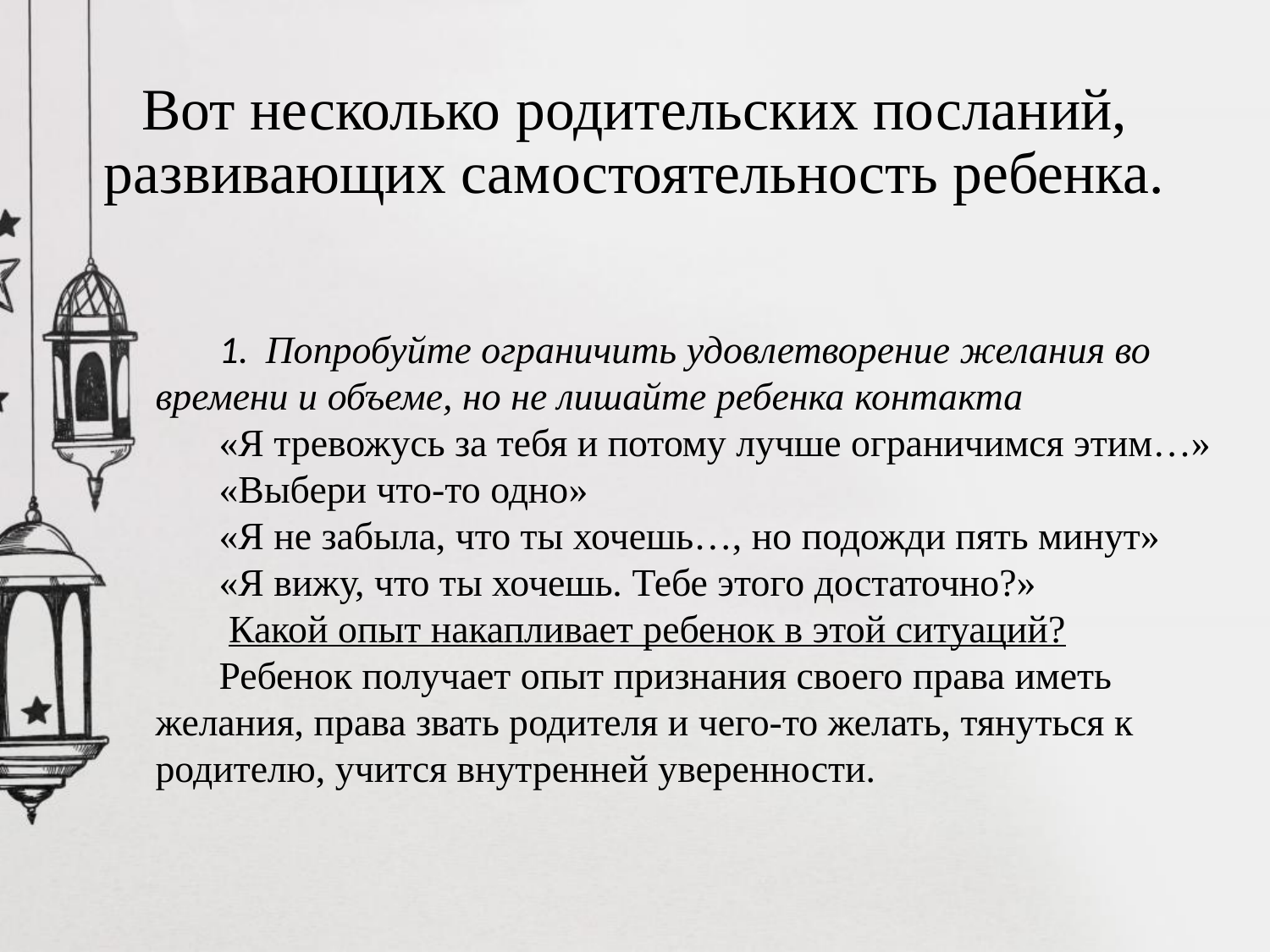

# Вот несколько родительских посланий, развивающих самостоятельность ребенка.

1.  Попробуйте ограничить удовлетворение желания во времени и объеме, но не лишайте ребенка контакта
«Я тревожусь за тебя и потому лучше ограничимся этим…»
«Выбери что-то одно»
«Я не забыла, что ты хочешь…, но подожди пять минут»
«Я вижу, что ты хочешь. Тебе этого достаточно?»
 Какой опыт накапливает ребенок в этой ситуаций?
Ребенок получает опыт признания своего права иметь желания, права звать родителя и чего-то желать, тянуться к родителю, учится внутренней уверенности.